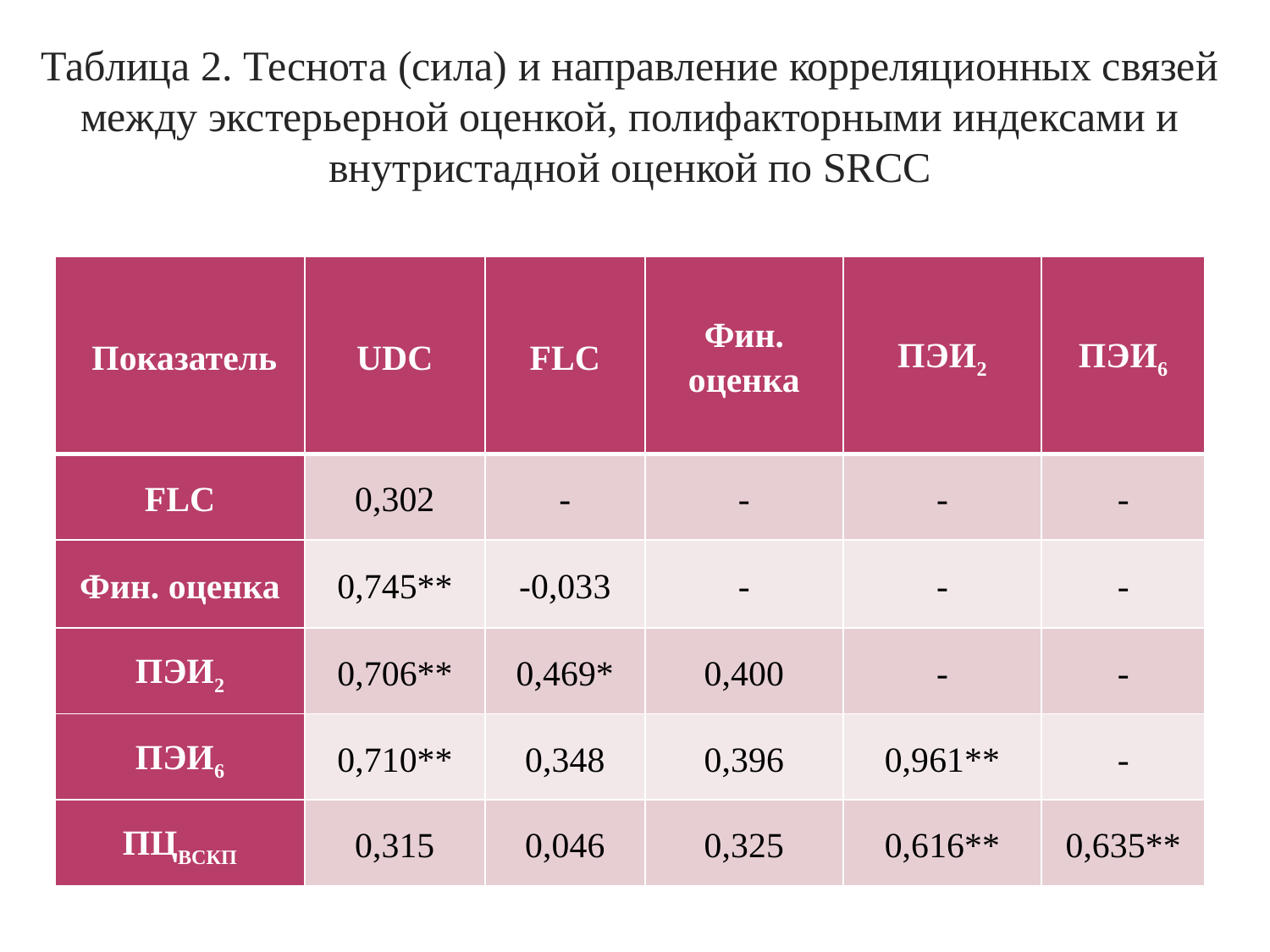

# Таблица 2. Теснота (сила) и направление корреляционных связей между экстерьерной оценкой, полифакторными индексами и внутристадной оценкой по SRCC
| Показатель | UDC | FLC | Фин. оценка | ПЭИ2 | ПЭИ6 |
| --- | --- | --- | --- | --- | --- |
| FLC | 0,302 | - | - | - | - |
| Фин. оценка | 0,745\*\* | -0,033 | - | - | - |
| ПЭИ2 | 0,706\*\* | 0,469\* | 0,400 | - | - |
| ПЭИ6 | 0,710\*\* | 0,348 | 0,396 | 0,961\*\* | - |
| ПЦВСКП | 0,315 | 0,046 | 0,325 | 0,616\*\* | 0,635\*\* |